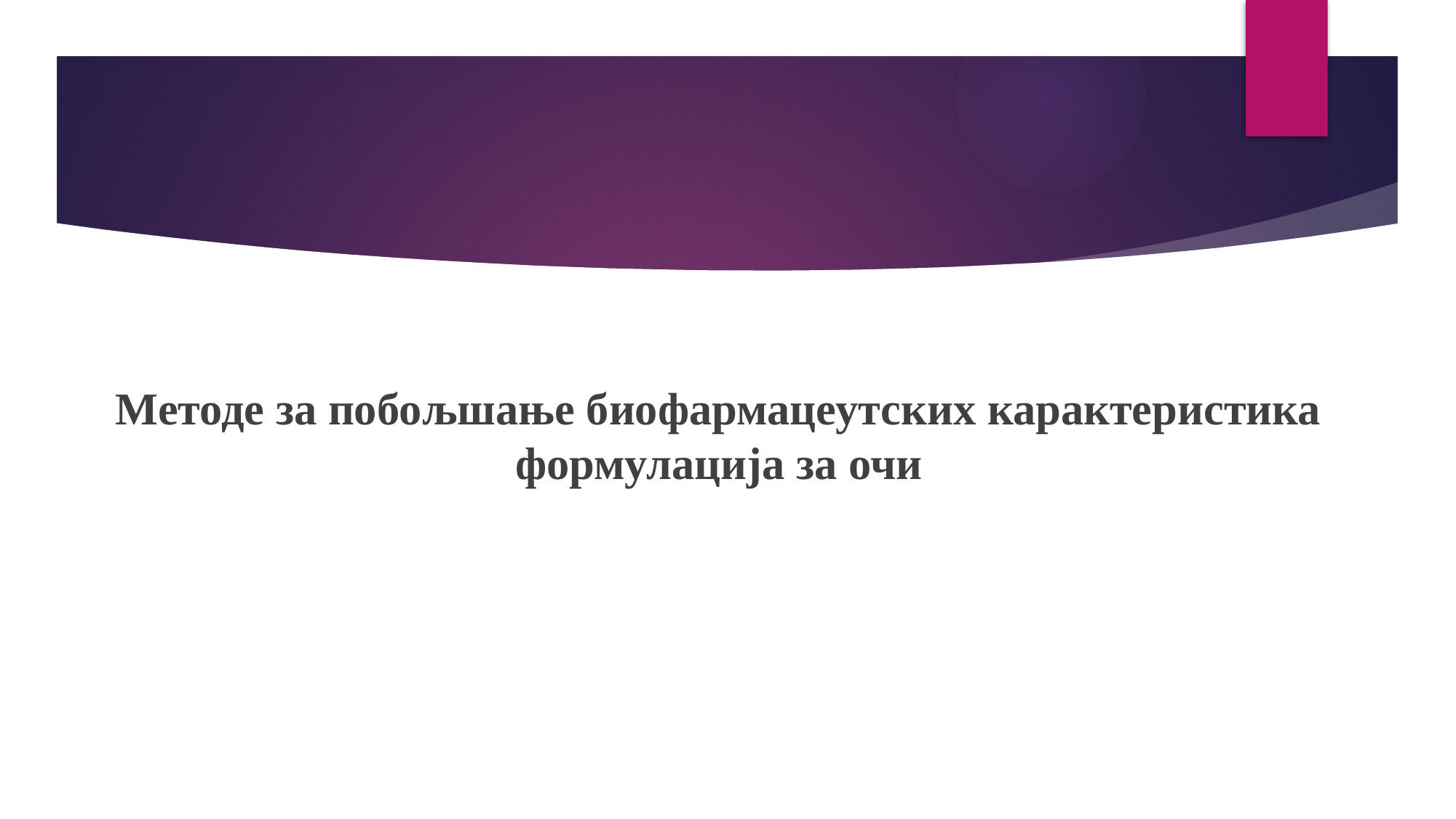

Методе за побољшање биофармацеутских карактеристика формулација за очи